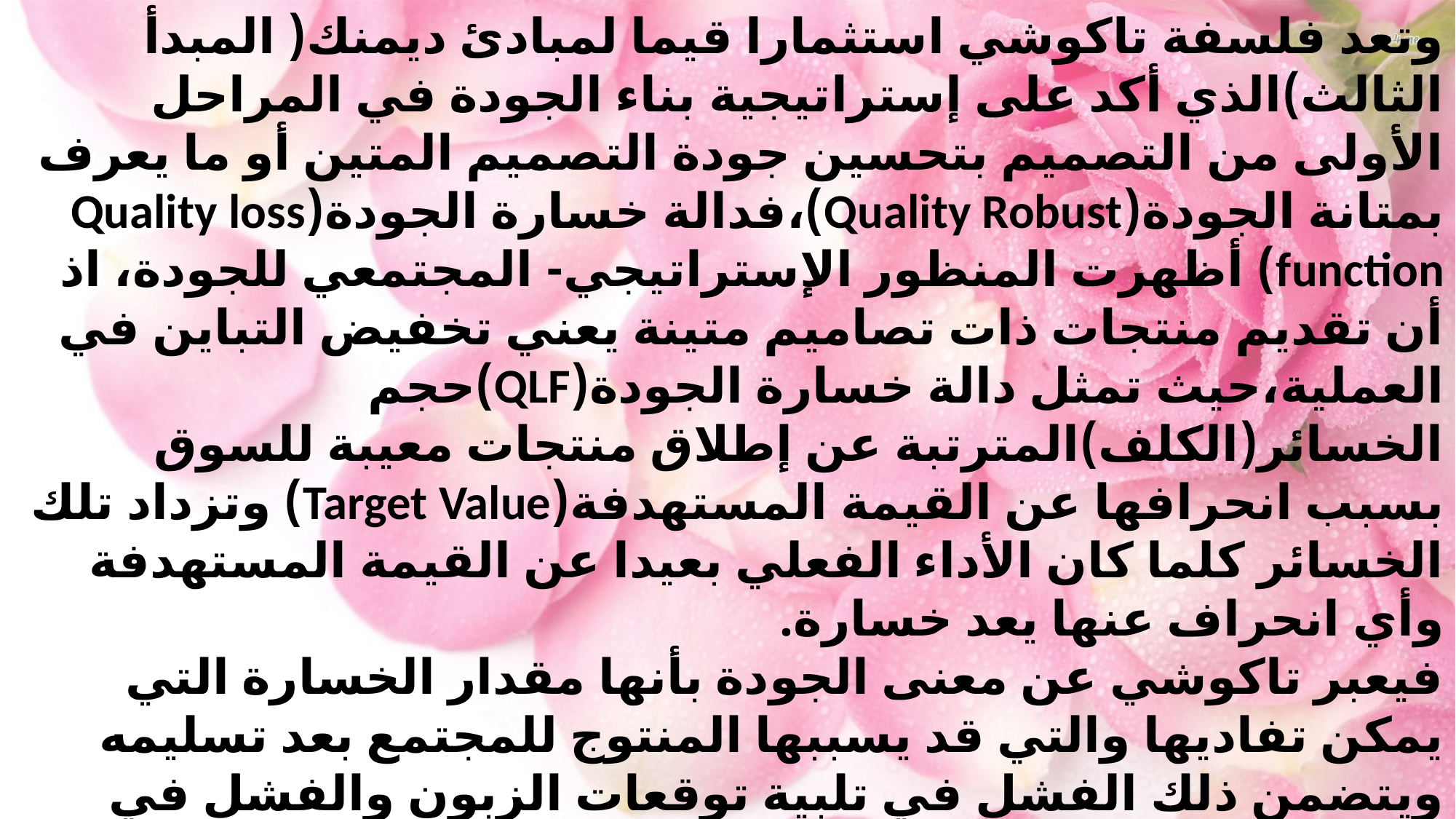

وتعد فلسفة تاكوشي استثمارا قيما لمبادئ ديمنك( المبدأ الثالث)الذي أكد على إستراتيجية بناء الجودة في المراحل الأولى من التصميم بتحسين جودة التصميم المتين أو ما يعرف بمتانة الجودة(Quality Robust)،فدالة خسارة الجودة(Quality loss function) أظهرت المنظور الإستراتيجي- المجتمعي للجودة، اذ أن تقديم منتجات ذات تصاميم متينة يعني تخفيض التباين في العملية،حيث تمثل دالة خسارة الجودة(QLF)حجم الخسائر(الكلف)المترتبة عن إطلاق منتجات معيبة للسوق بسبب انحرافها عن القيمة المستهدفة(Target Value) وتزداد تلك الخسائر كلما كان الأداء الفعلي بعيدا عن القيمة المستهدفة وأي انحراف عنها يعد خسارة.
فيعبر تاكوشي عن معنى الجودة بأنها مقدار الخسارة التي يمكن تفاديها والتي قد يسببها المنتوج للمجتمع بعد تسليمه ويتضمن ذلك الفشل في تلبية توقعات الزبون والفشل في خصائص الأداء.
وتاكوشي يعتبر المقصود بالخسارة هي تكلفة الجودة الرديئة اي تكلفة الفشل الداخلي والخارجي حيث يركز الاهتمام على تكاليف الجودة الجيدة من اجل تخفيض الجودة الرديئة.